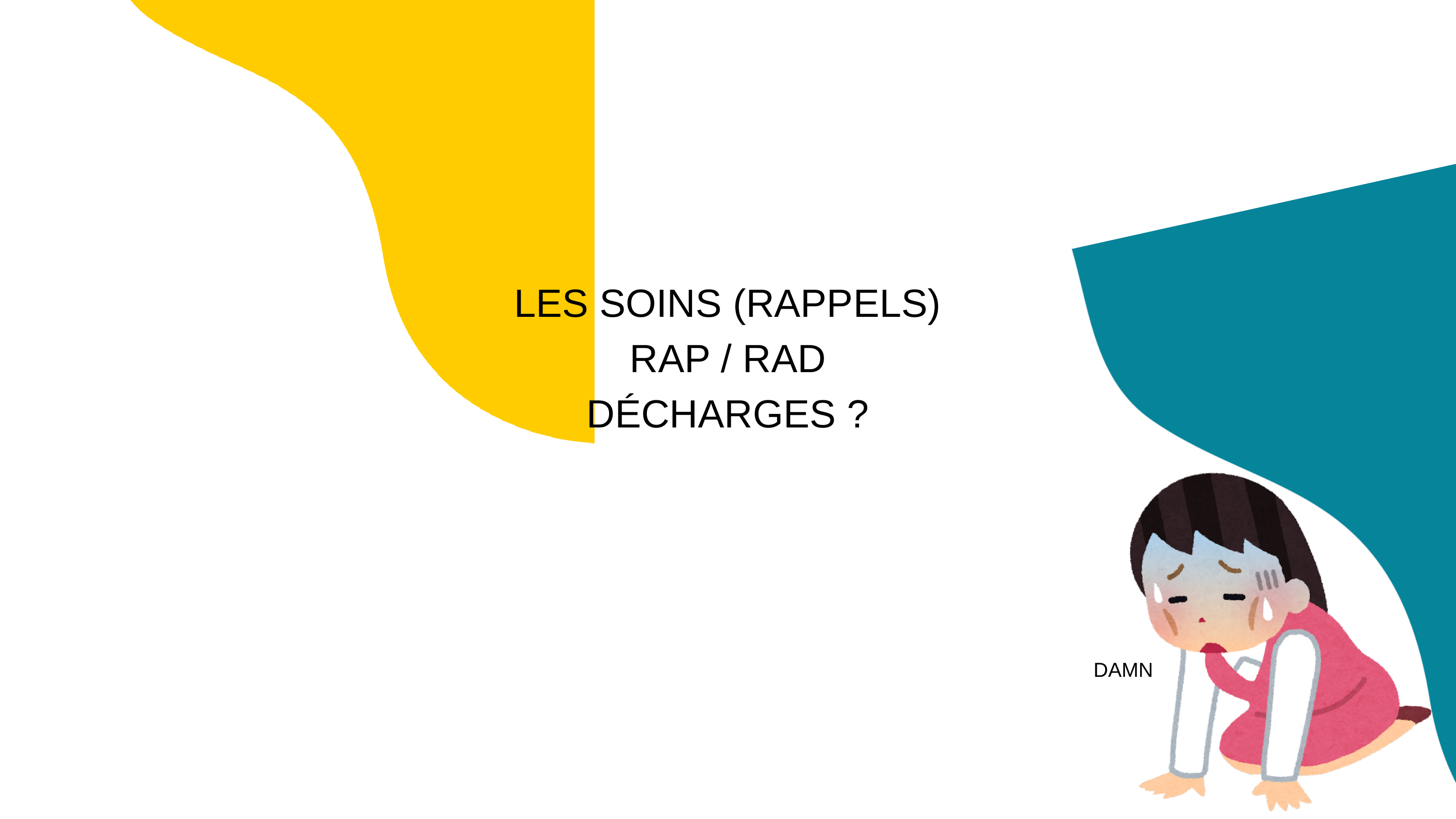

LES SOINS (RAPPELS)
RAP / RAD
DÉCHARGES ?

DAMN